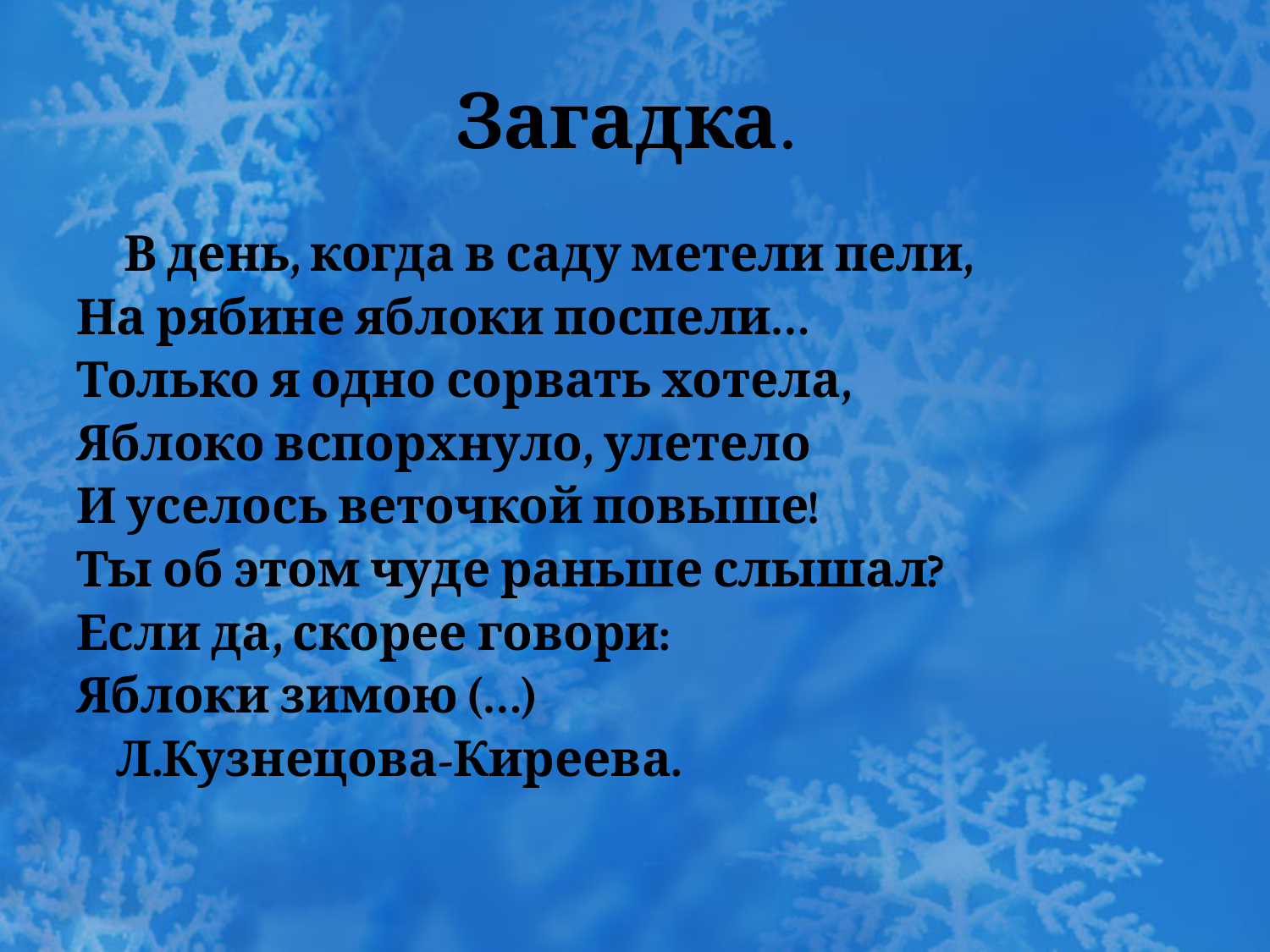

# Загадка.
	В день, когда в саду метели пели,
На рябине яблоки поспели…
Только я одно сорвать хотела,
Яблоко вспорхнуло, улетело
И уселось веточкой повыше!
Ты об этом чуде раньше слышал?
Если да, скорее говори:
Яблоки зимою (…)
    Л.Кузнецова-Киреева.